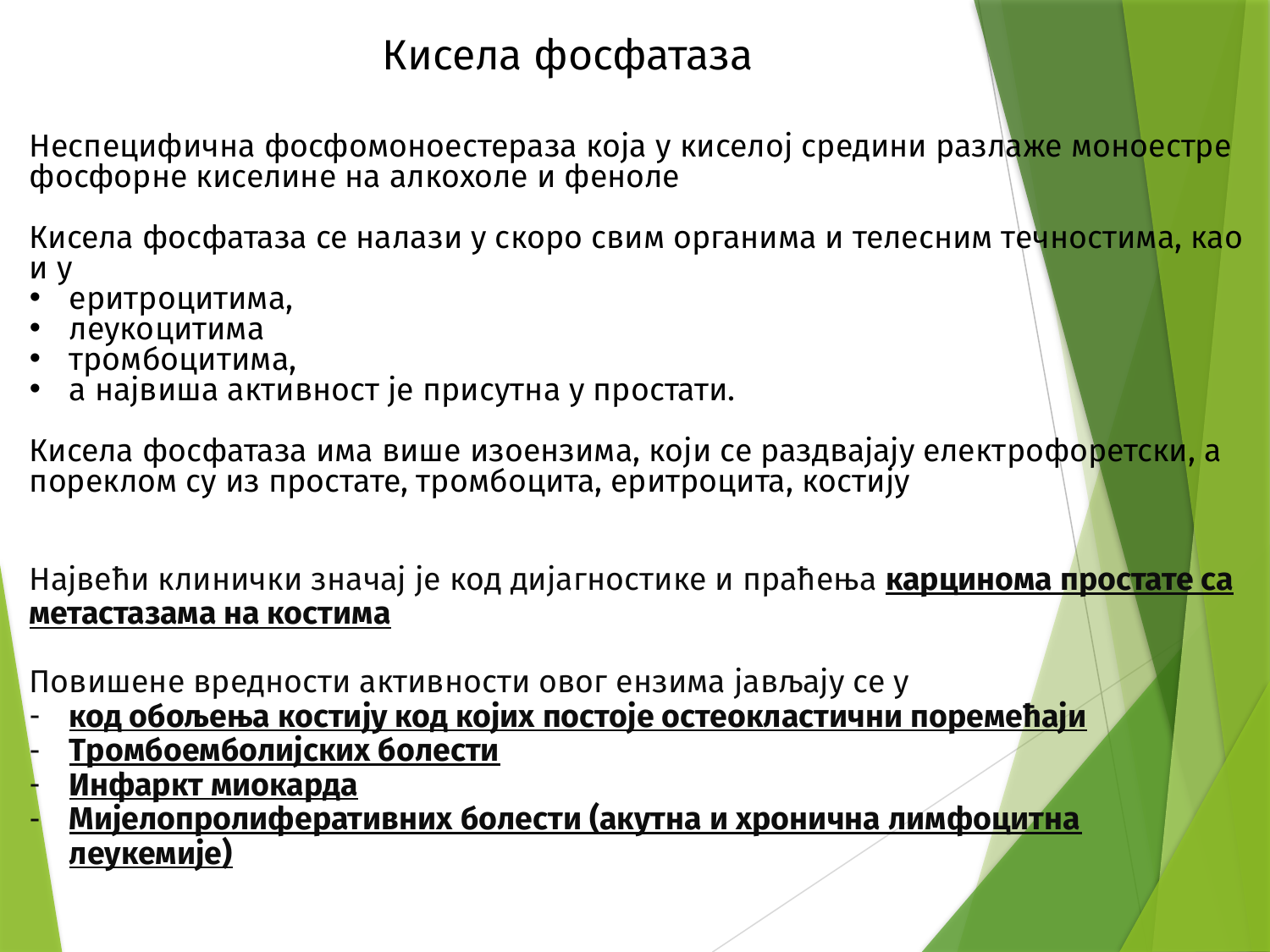

Кисела фосфатаза
Неспецифична фосфомоноестераза која у киселој средини разлаже моноестре фосфорне киселине на алкохоле и феноле

Кисела фосфатаза се налази у скоро свим органима и телесним течностима, као и у
еритроцитима,
леукоцитима
тромбоцитима,
а највиша активност је присутна у простати.

Кисела фосфатаза има више изоензима, који се раздвајају електрофоретски, а пореклом су из простате, тромбоцита, еритроцита, костију

Највећи клинички значај је код дијагностике и праћења карцинома простате са метастазама на костима

Повишене вредности активности овог ензима јављају се у
код обољења костију код којих постоје остеокластични поремећаји
Тромбоемболијских болести
Инфаркт миокарда
Мијелопролиферативних болести (акутна и хронична лимфоцитна леукемије)